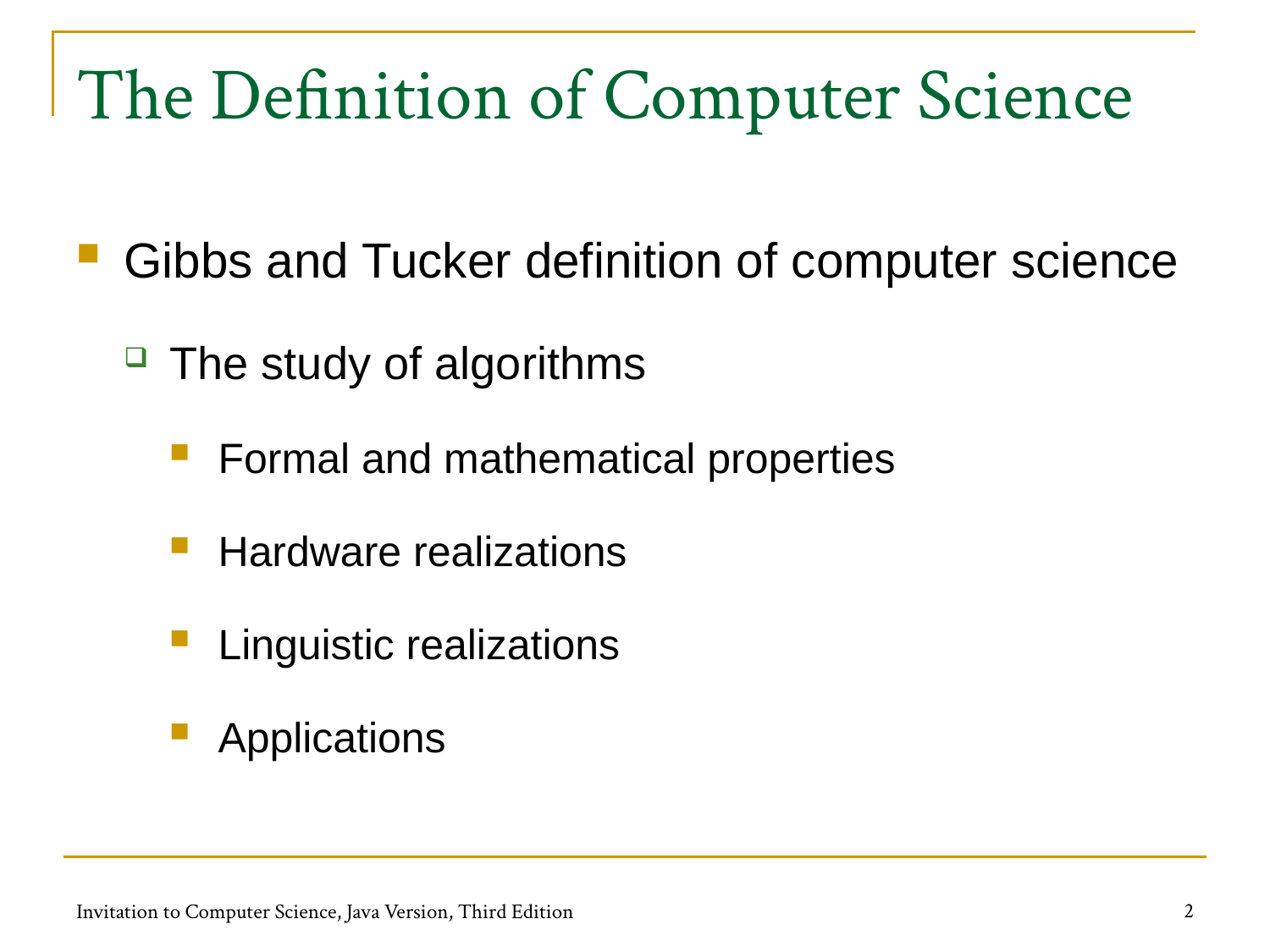

# The Definition of Computer Science
Gibbs and Tucker definition of computer science
The study of algorithms
Formal and mathematical properties
Hardware realizations
Linguistic realizations
Applications
2
Invitation to Computer Science, Java Version, Third Edition